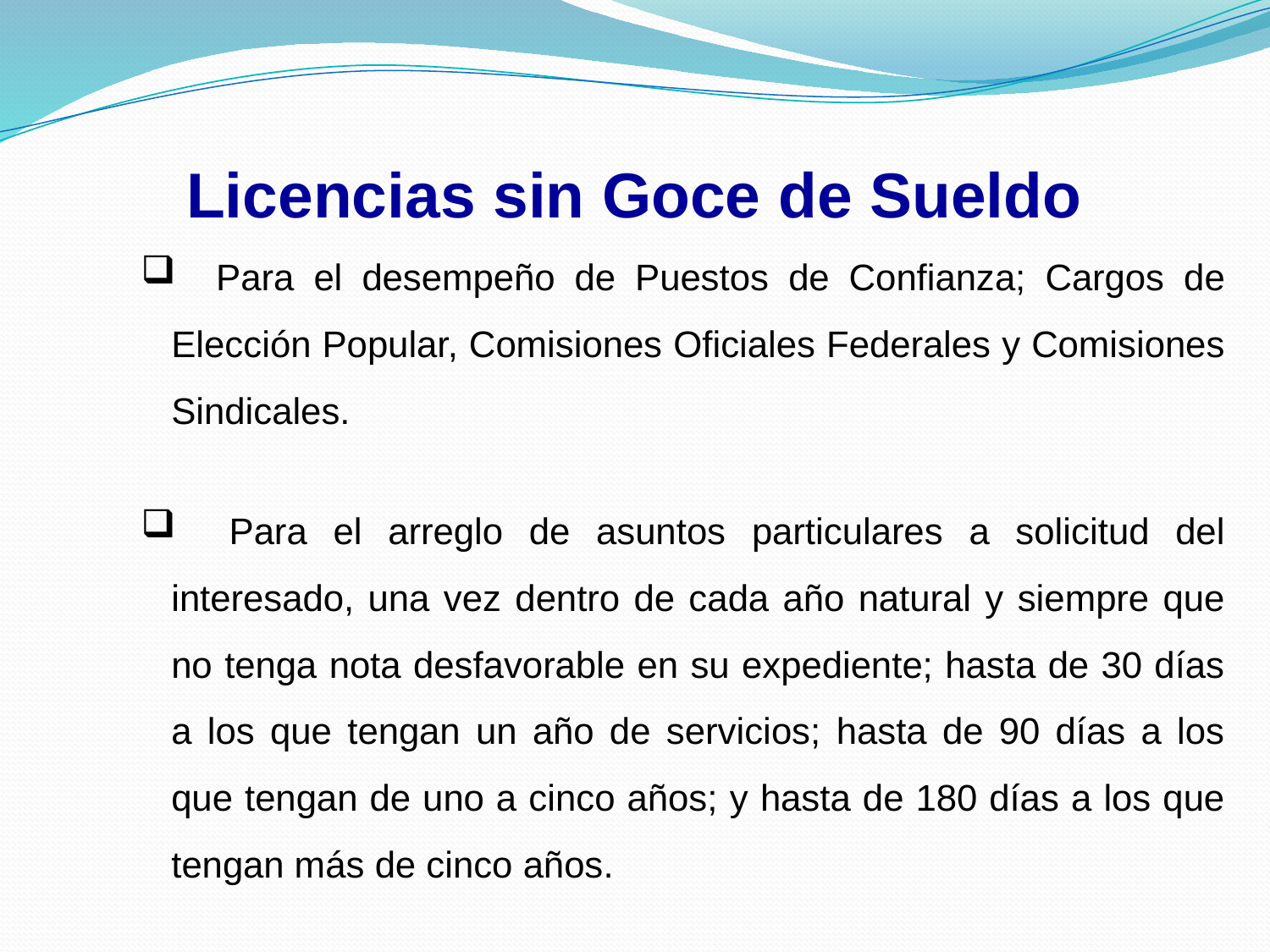

Licencias sin Goce de Sueldo
  Para el desempeño de Puestos de Confianza; Cargos de Elección Popular, Comisiones Oficiales Federales y Comisiones Sindicales.
  Para el arreglo de asuntos particulares a solicitud del interesado, una vez dentro de cada año natural y siempre que no tenga nota desfavorable en su expediente; hasta de 30 días a los que tengan un año de servicios; hasta de 90 días a los que tengan de uno a cinco años; y hasta de 180 días a los que tengan más de cinco años.